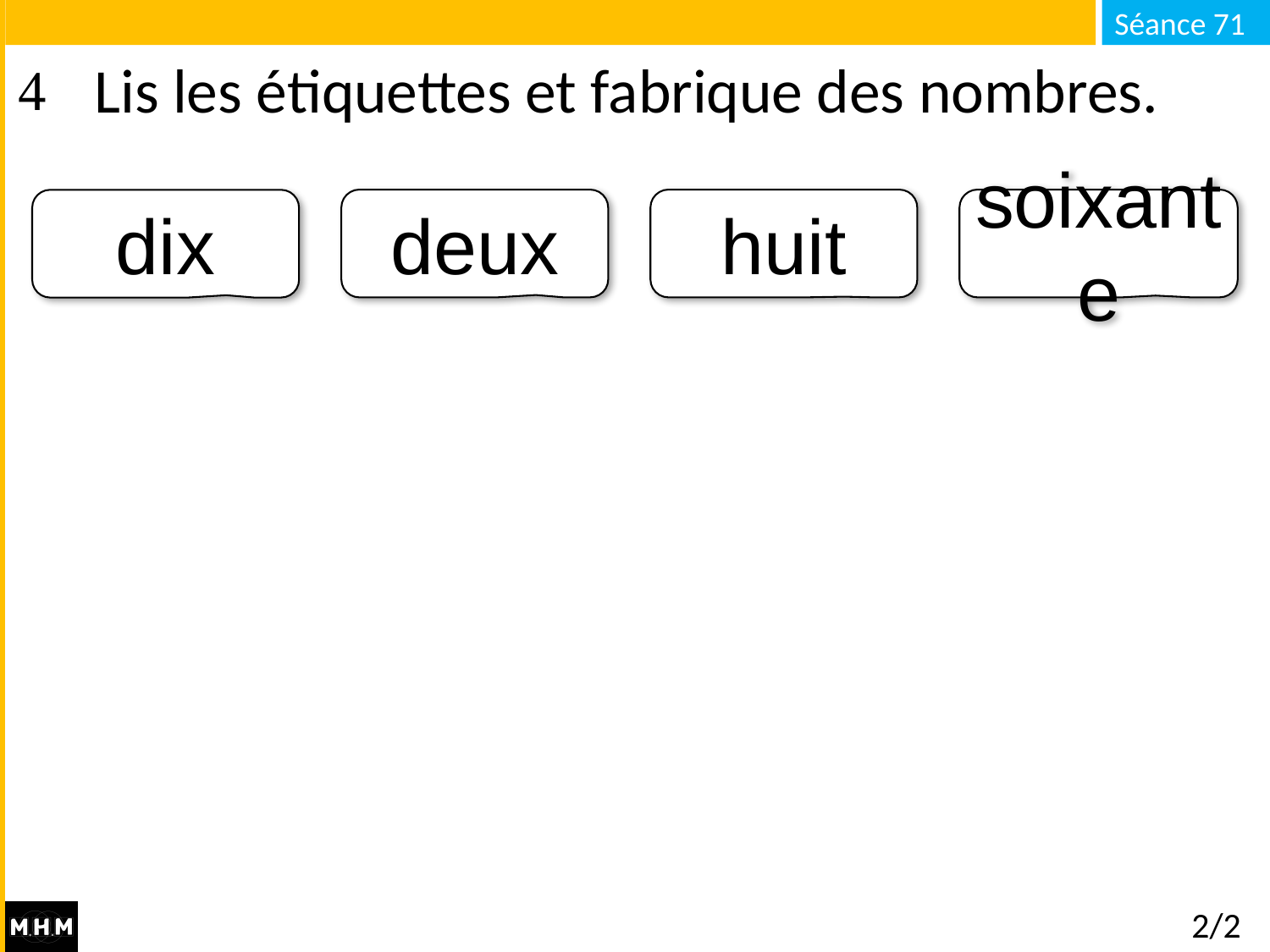

# Lis les étiquettes et fabrique des nombres.
deux
huit
soixante
dix
2/2